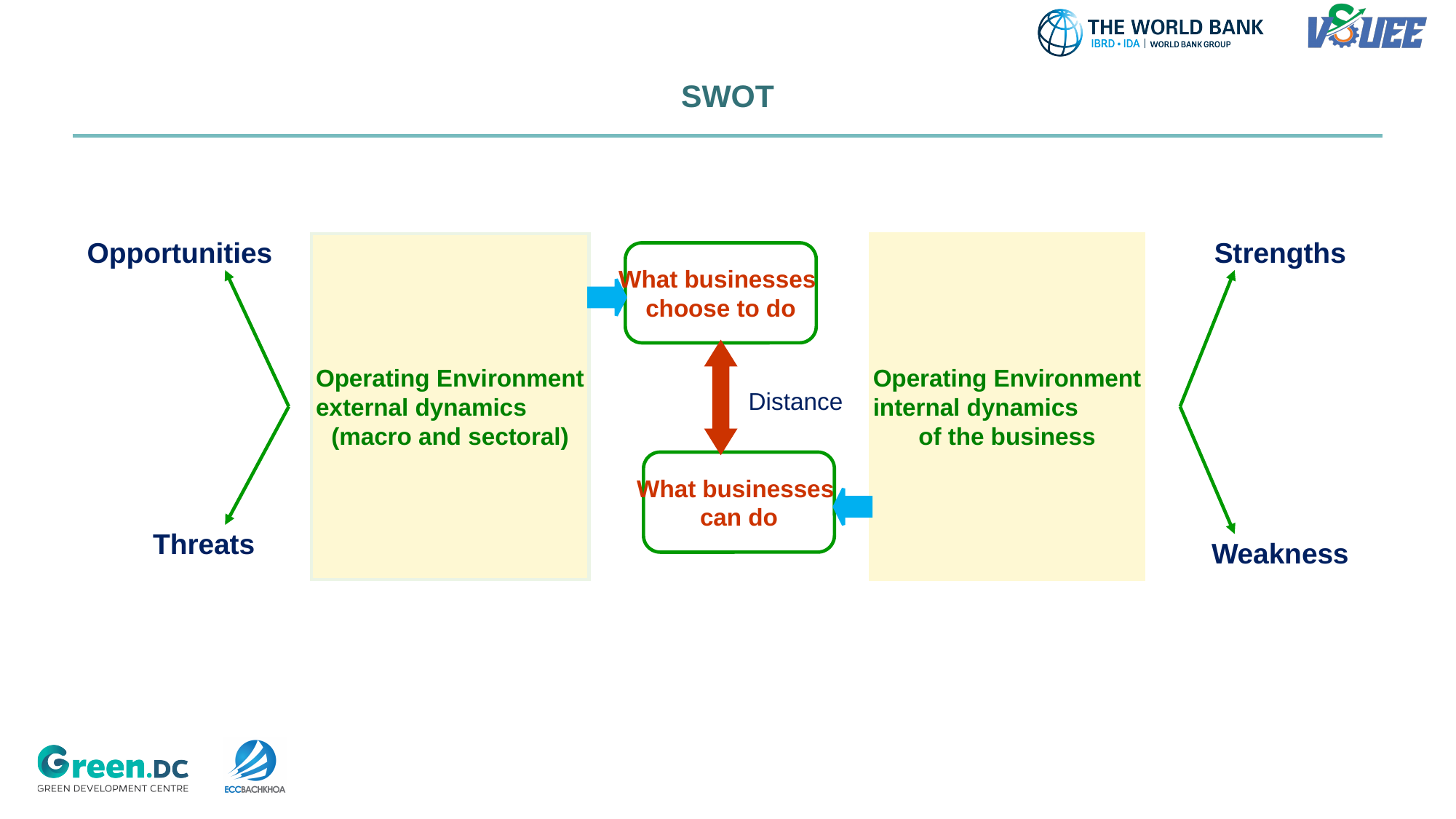

# SWOT
Opportunities

Threats
Strengths

Weakness
Operating Environment
external dynamics
(macro and sectoral)
Operating Environment
internal dynamics
of the business
What businesses
choose to do

Distance
What businesses
can do